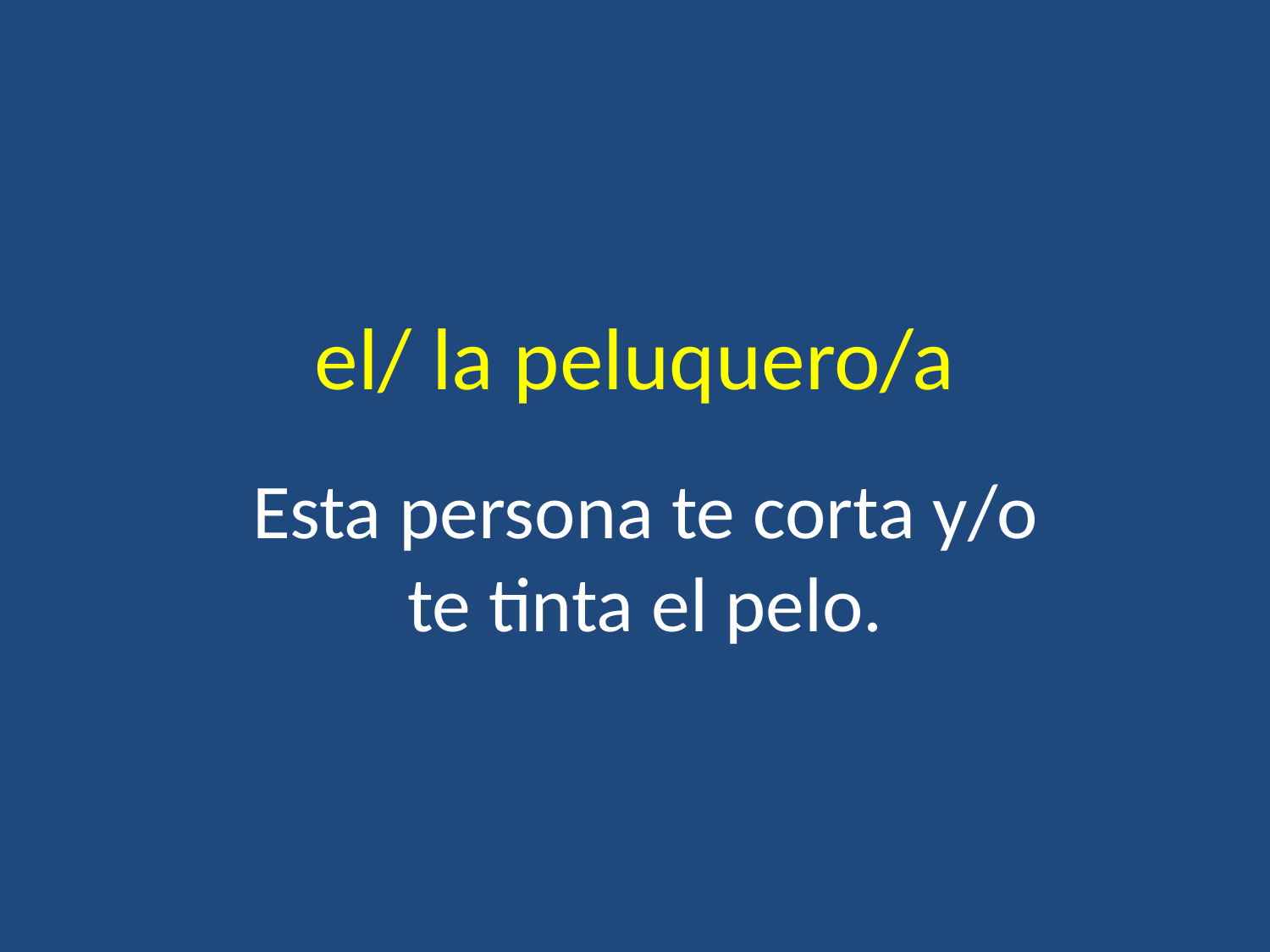

# el/ la peluquero/a
Esta persona te corta y/o te tinta el pelo.